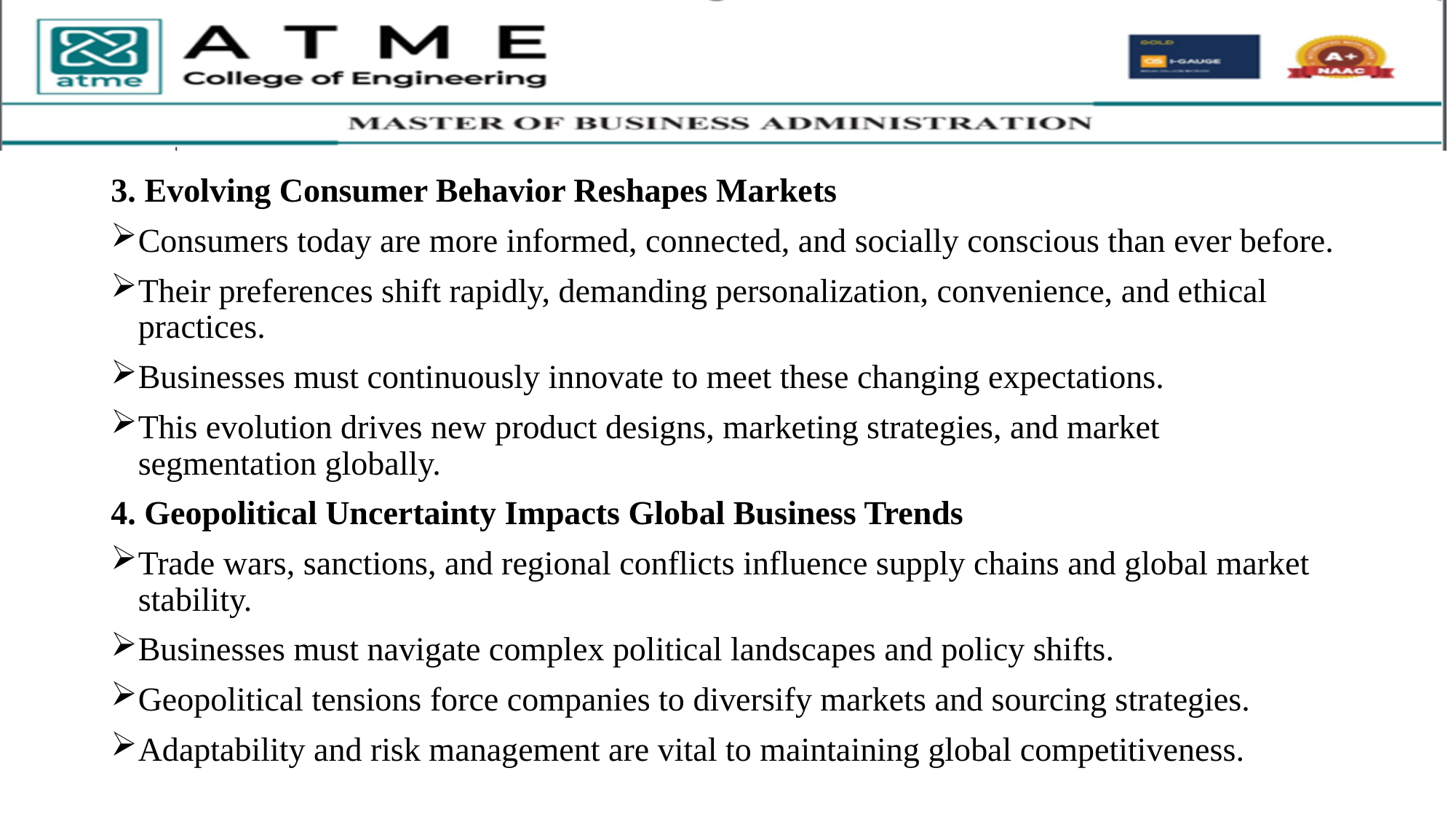

3. Evolving Consumer Behavior Reshapes Markets
Consumers today are more informed, connected, and socially conscious than ever before.
Their preferences shift rapidly, demanding personalization, convenience, and ethical practices.
Businesses must continuously innovate to meet these changing expectations.
This evolution drives new product designs, marketing strategies, and market segmentation globally.
4. Geopolitical Uncertainty Impacts Global Business Trends
Trade wars, sanctions, and regional conflicts influence supply chains and global market stability.
Businesses must navigate complex political landscapes and policy shifts.
Geopolitical tensions force companies to diversify markets and sourcing strategies.
Adaptability and risk management are vital to maintaining global competitiveness.